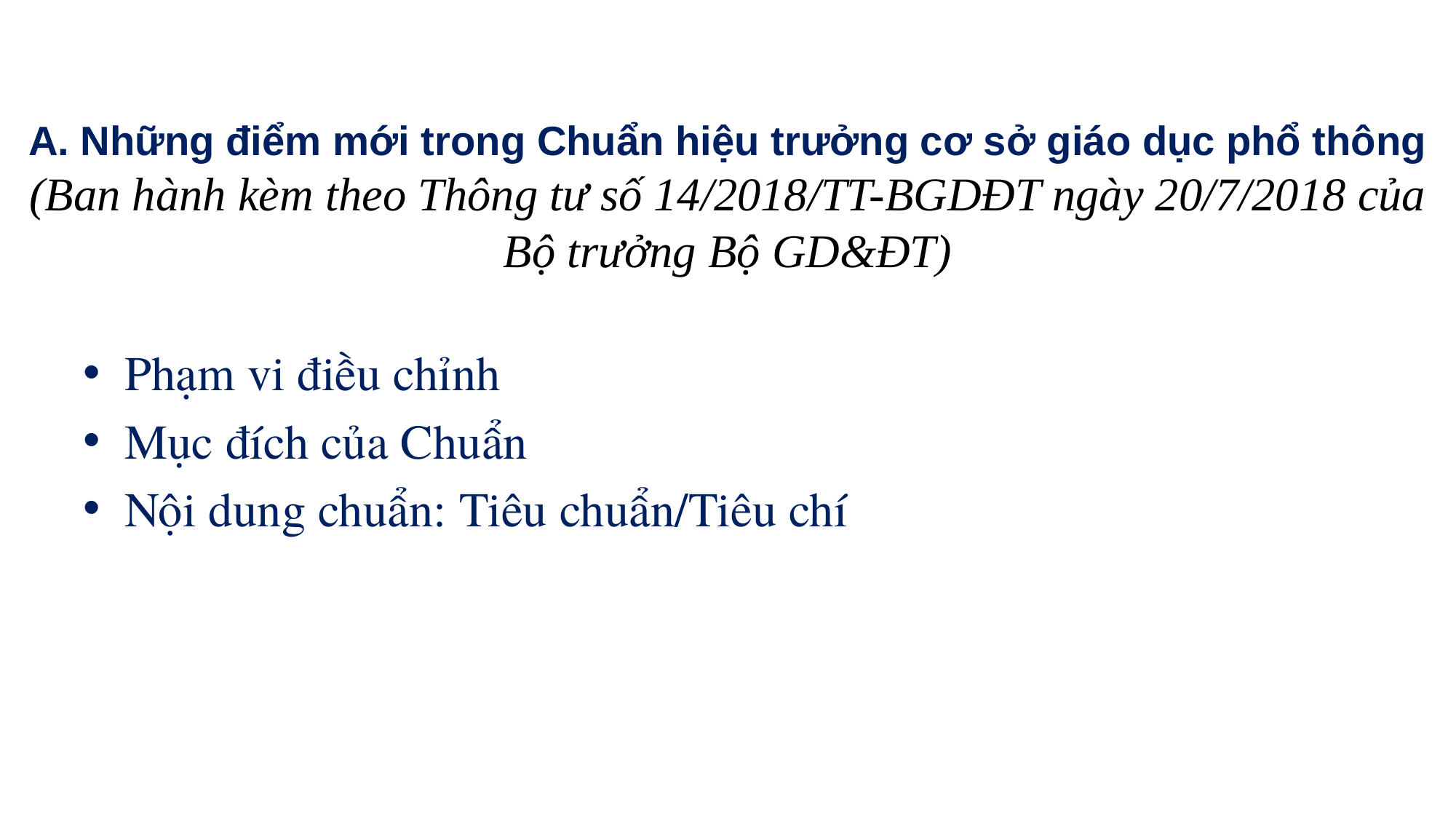

# A. Những điểm mới trong Chuẩn hiệu trưởng cơ sở giáo dục phổ thông (Ban hành kèm theo Thông tư số 14/2018/TT-BGDĐT ngày 20/7/2018 của Bộ trưởng Bộ GD&ĐT)
Phạm vi điều chỉnh
Mục đích của Chuẩn
Nội dung chuẩn: Tiêu chuẩn/Tiêu chí